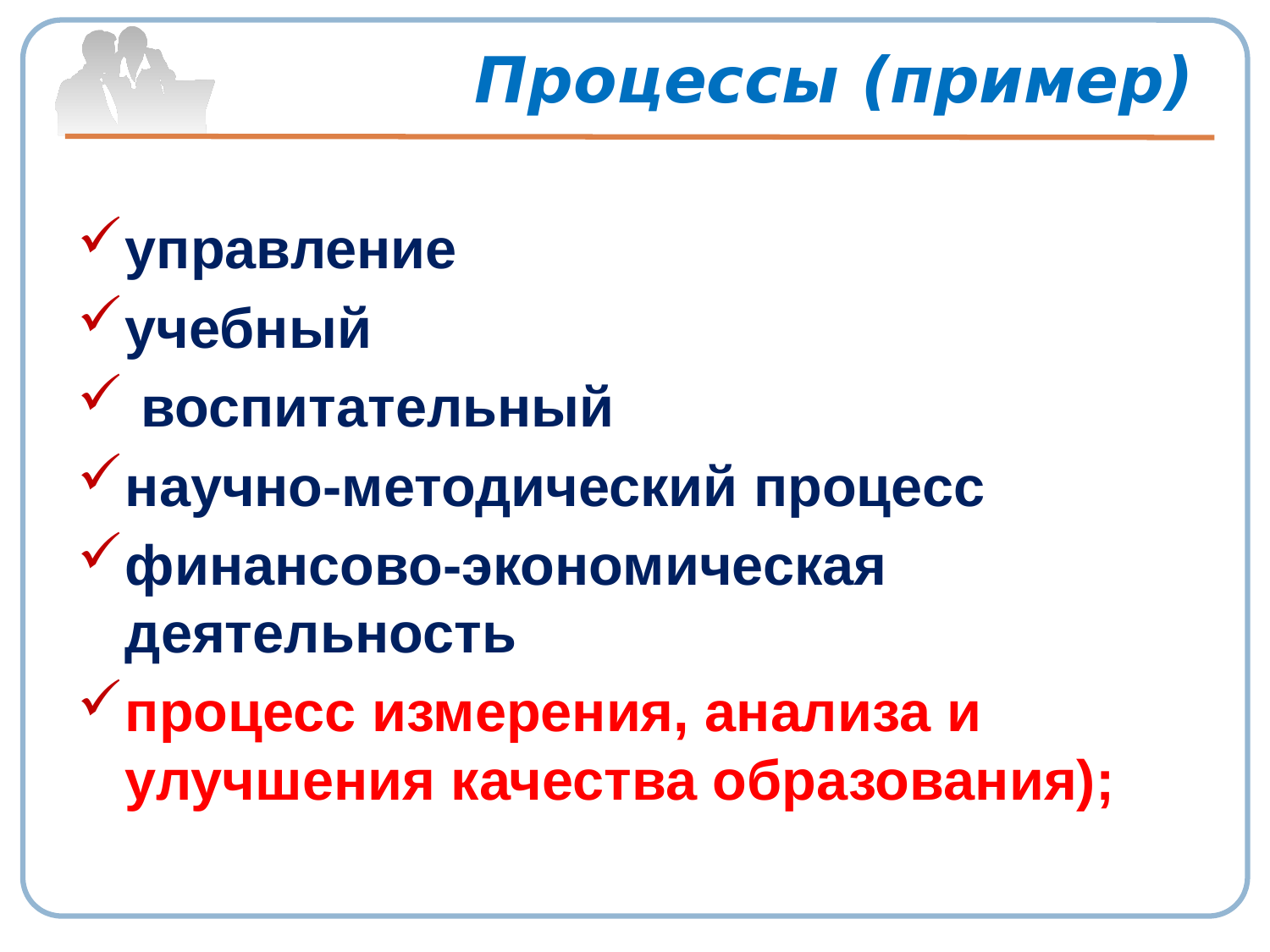

# Процессы (пример)
управление
учебный
 воспитательный
научно-методический процесс
финансово-экономическая деятельность
процесс измерения, анализа и улучшения качества образования);